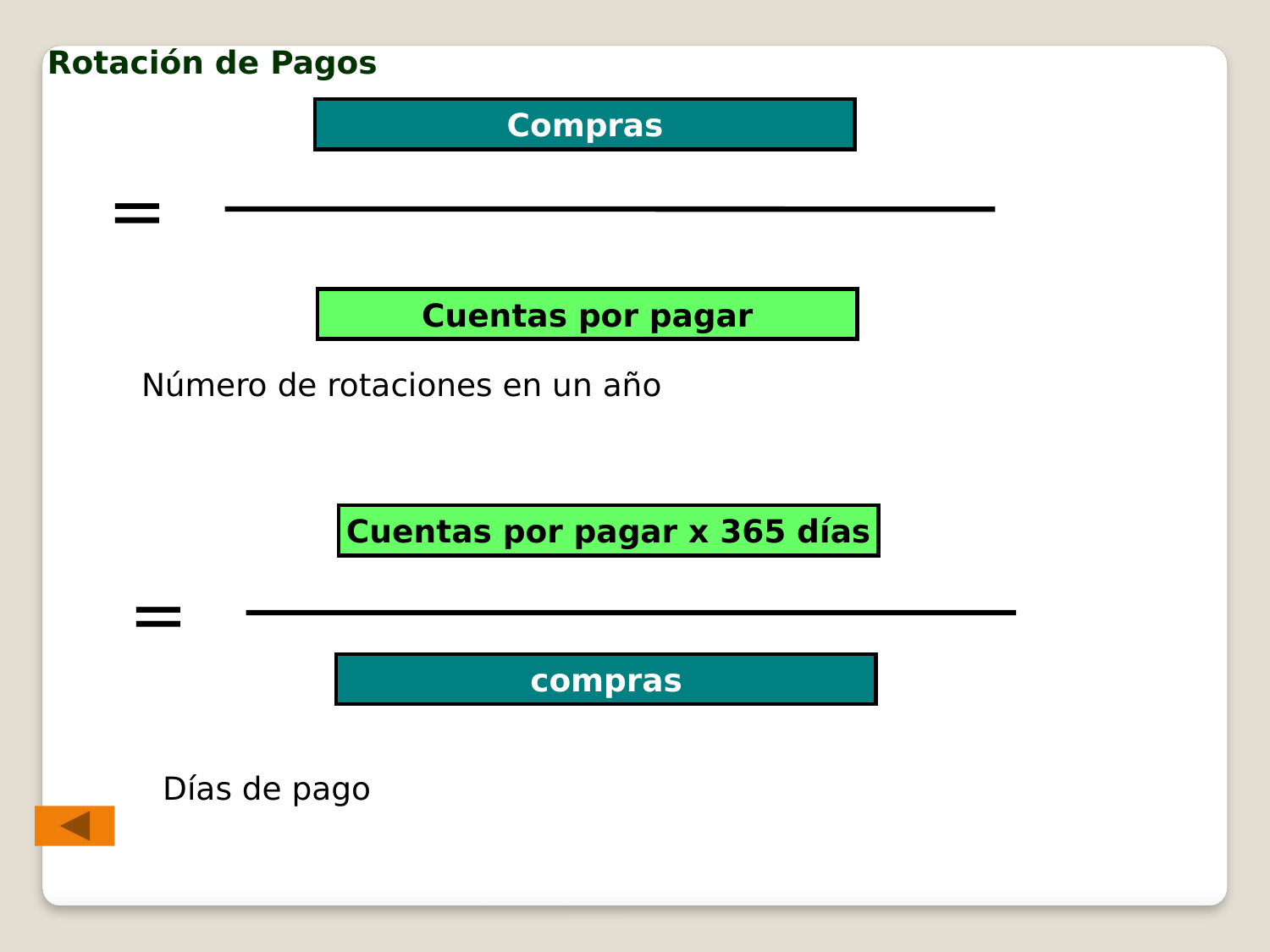

Rotación de Pagos
Compras
=

Cuentas por pagar
Número de rotaciones en un año
Cuentas por pagar x 365 días
=

compras
Días de pago